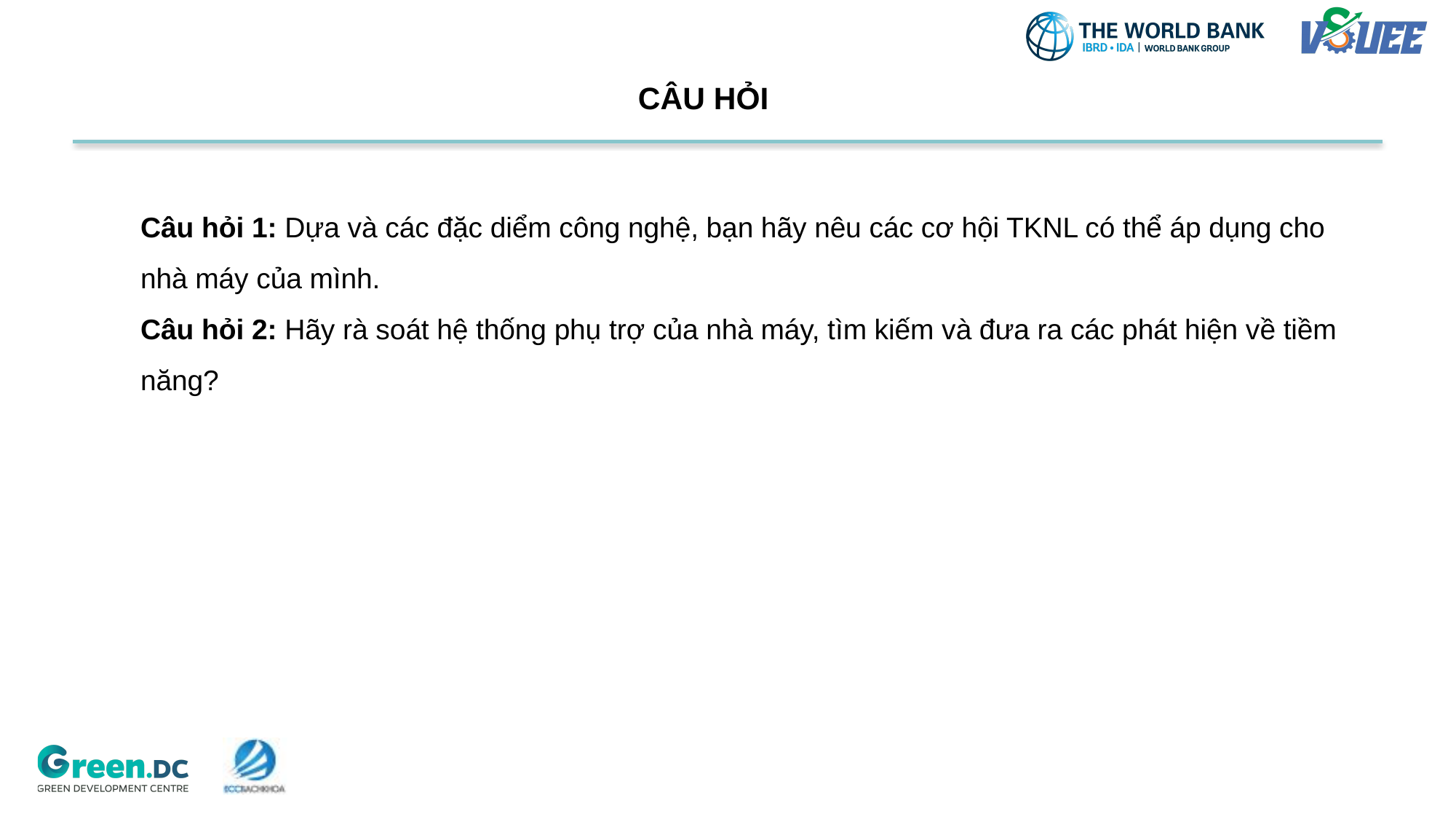

# CÂU HỎI
Câu hỏi 1: Dựa và các đặc diểm công nghệ, bạn hãy nêu các cơ hội TKNL có thể áp dụng cho nhà máy của mình.
Câu hỏi 2: Hãy rà soát hệ thống phụ trợ của nhà máy, tìm kiếm và đưa ra các phát hiện về tiềm năng?